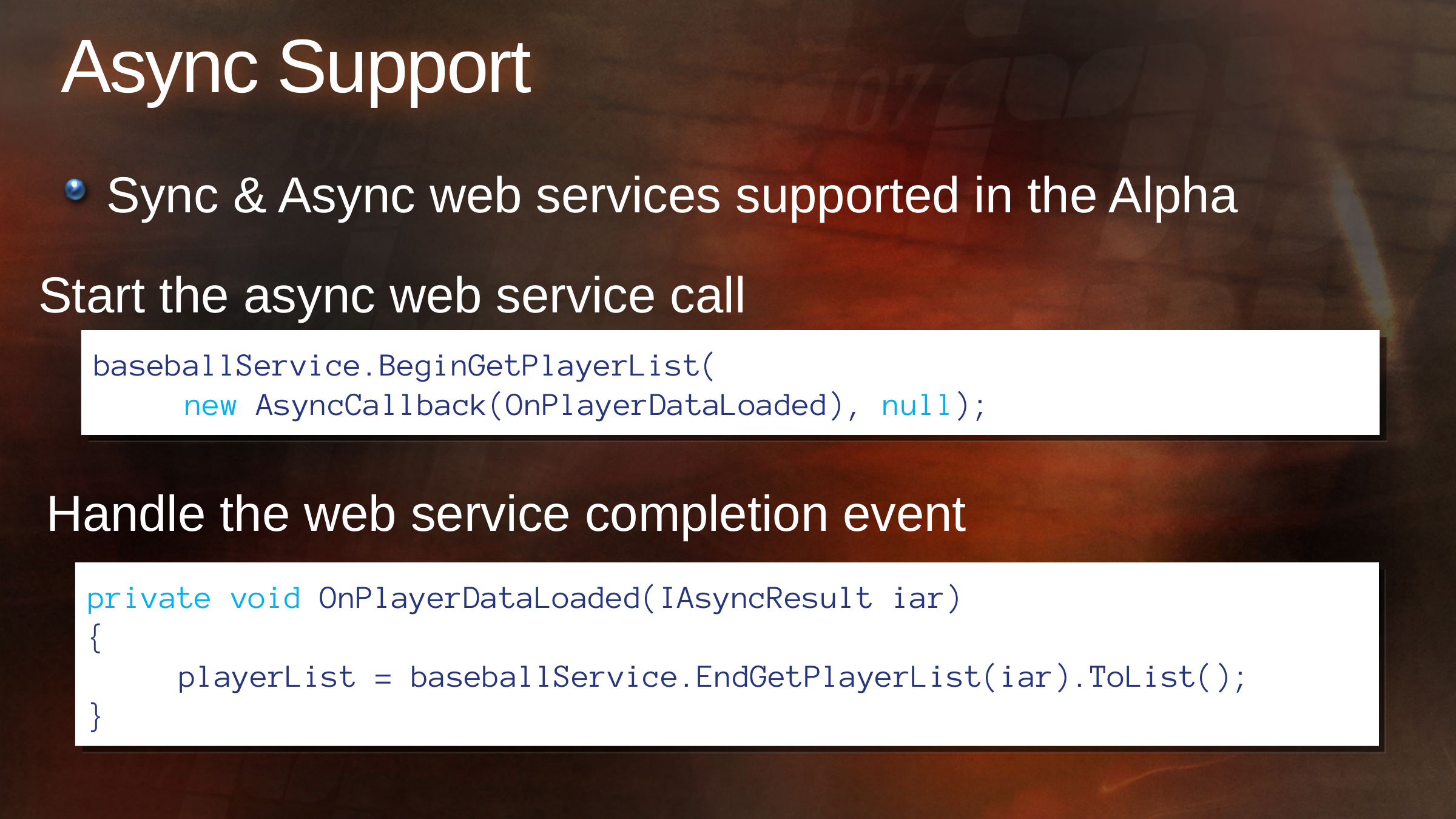

# Async Support
Sync & Async web services supported in the Alpha
Start the async web service call
baseballService.BeginGetPlayerList(
	new AsyncCallback(OnPlayerDataLoaded), null);
Handle the web service completion event
private void OnPlayerDataLoaded(IAsyncResult iar)
{
	playerList = baseballService.EndGetPlayerList(iar).ToList();
}